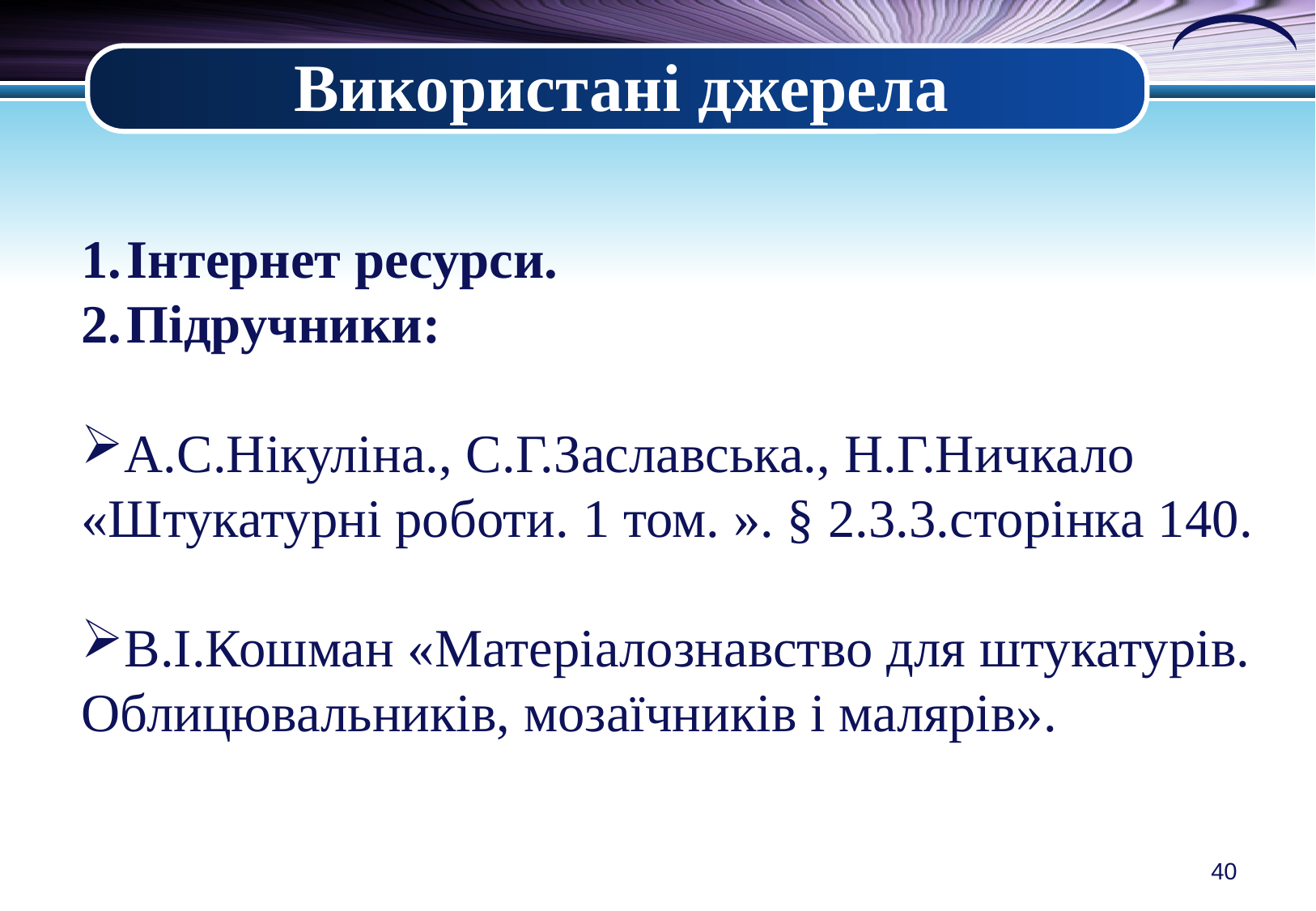

Використані джерела
Інтернет ресурси.
Підручники:

А.С.Нікуліна., С.Г.Заславська., Н.Г.Ничкало «Штукатурні роботи. 1 том. ». § 2.3.3.сторінка 140.

В.І.Кошман «Матеріалознавство для штукатурів. Облицювальників, мозаїчників і малярів».
40